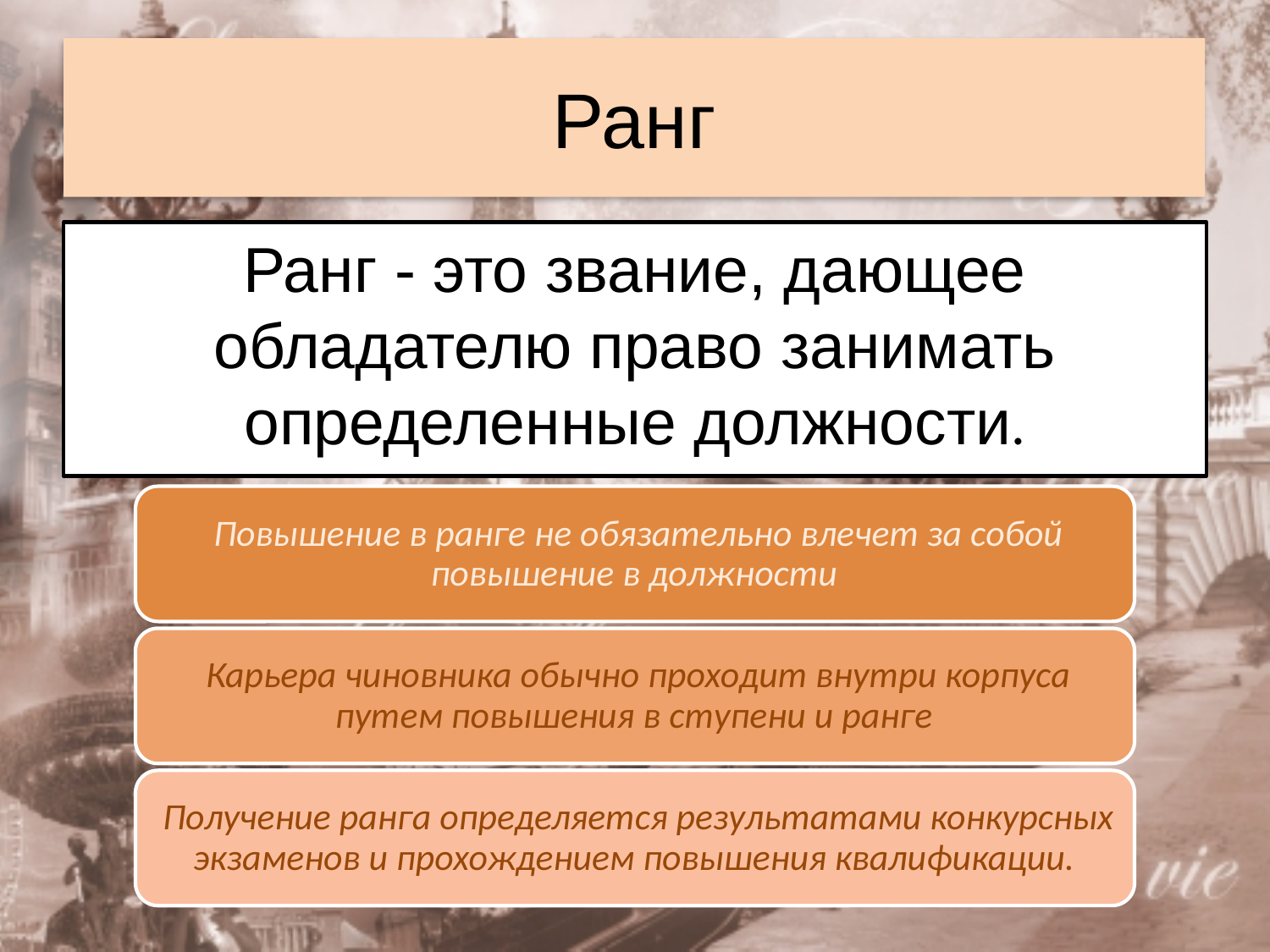

# Ранг
Ранг - это звание, дающее обладателю право занимать определенные должности.
Повышение в ранге не обязательно влечет за собой повышение в должности
Карьера чиновника обычно проходит внутри корпуса путем повышения в ступени и ранге
Получение ранга определяется результатами конкурсных экзаменов и прохождением повышения квалификации.